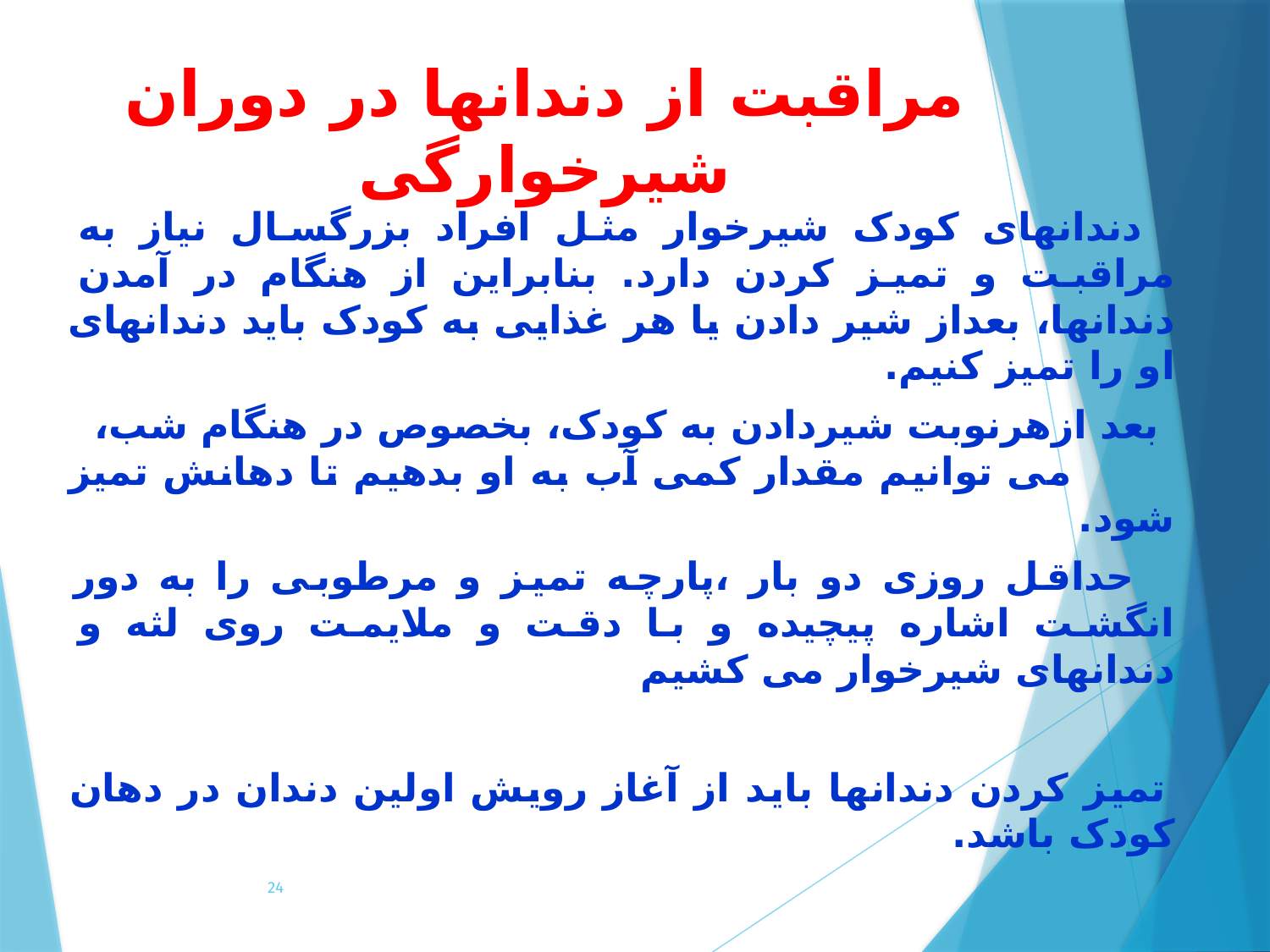

# مراقبت از دندانها در دوران شیرخوارگی
   دندانهای کودک شیرخوار مثل افراد بزرگسال نیاز به مراقبت و تمیز کردن دارد. بنابراین از هنگام در آمدن دندانها، بعداز شیر دادن یا هر غذایی به کودک باید دندانهای او را تمیز کنیم.
    بعد ازهرنوبت شیردادن به کودک، بخصوص در هنگام شب،          می توانیم مقدار کمی آب به او بدهیم تا دهانش تمیز شود.
    حداقل روزی دو بار ،پارچه تمیز و مرطوبی را به دور انگشت اشاره پیچیده و با دقت و ملایمت روی لثه و دندانهای شیرخوار می کشیم

   تمیز کردن دندانها باید از آغاز رویش اولین دندان در دهان کودک باشد.
24